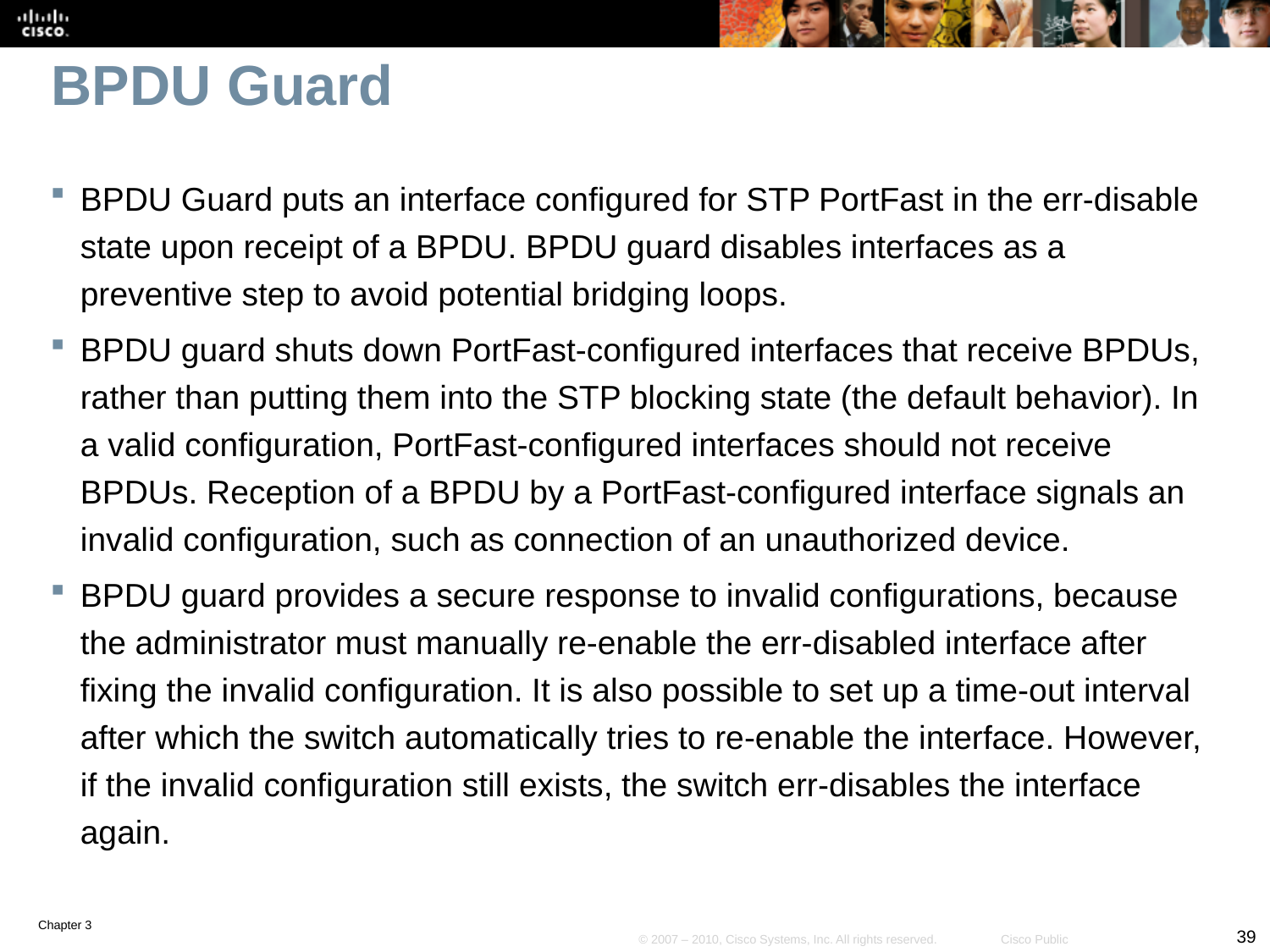

# BPDU Guard
BPDU Guard puts an interface configured for STP PortFast in the err-disable state upon receipt of a BPDU. BPDU guard disables interfaces as a preventive step to avoid potential bridging loops.
BPDU guard shuts down PortFast-configured interfaces that receive BPDUs, rather than putting them into the STP blocking state (the default behavior). In a valid configuration, PortFast-configured interfaces should not receive BPDUs. Reception of a BPDU by a PortFast-configured interface signals an invalid configuration, such as connection of an unauthorized device.
BPDU guard provides a secure response to invalid configurations, because the administrator must manually re-enable the err-disabled interface after fixing the invalid configuration. It is also possible to set up a time-out interval after which the switch automatically tries to re-enable the interface. However, if the invalid configuration still exists, the switch err-disables the interface again.